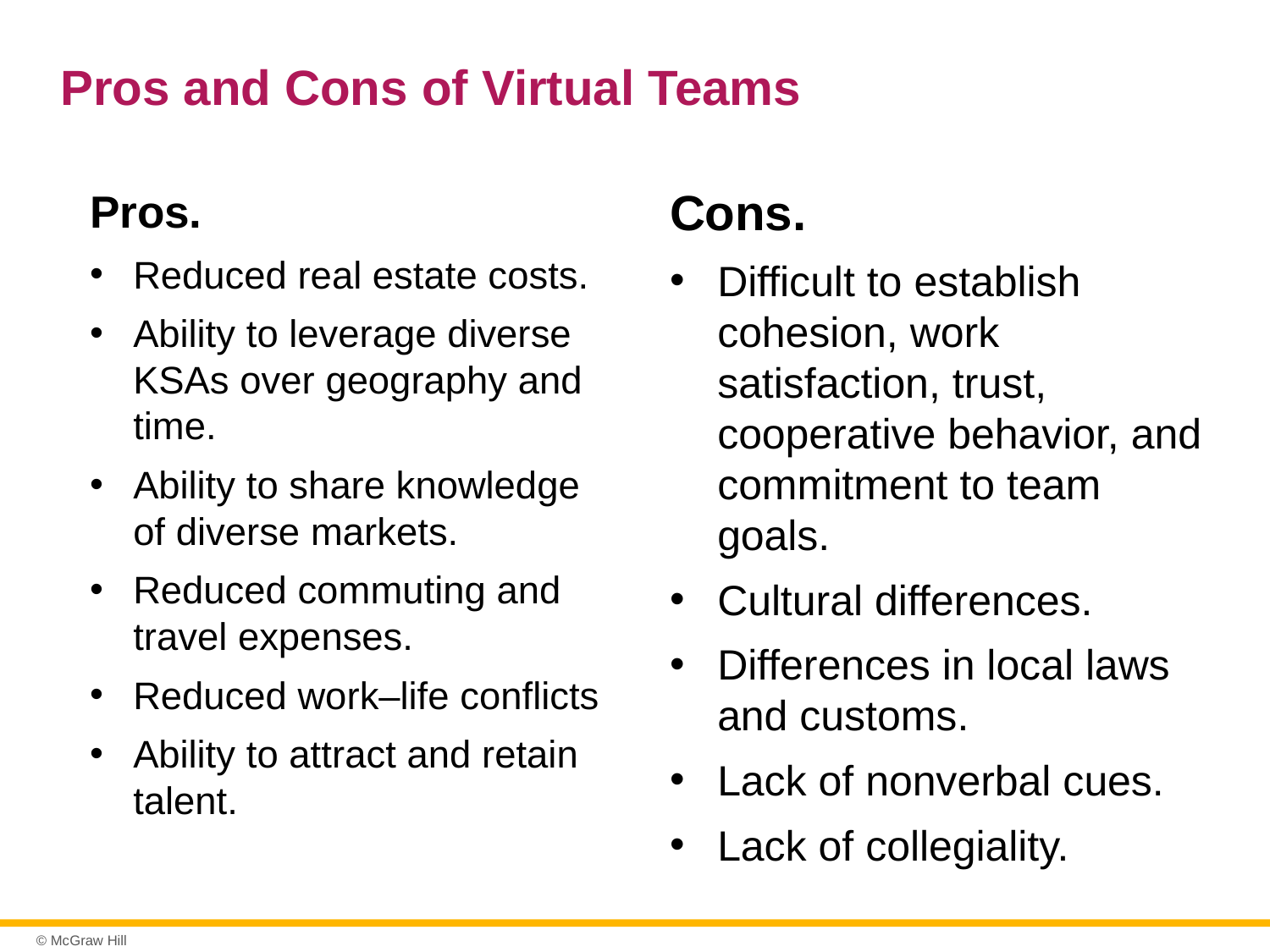

# Pros and Cons of Virtual Teams
Cons.
Difficult to establish cohesion, work satisfaction, trust, cooperative behavior, and commitment to team goals.
Cultural differences.
Differences in local laws and customs.
Lack of nonverbal cues.
Lack of collegiality.

Pros.
Reduced real estate costs.
Ability to leverage diverse KSAs over geography and time.
Ability to share knowledge of diverse markets.
Reduced commuting and travel expenses.
Reduced work–life conflicts
Ability to attract and retain talent.